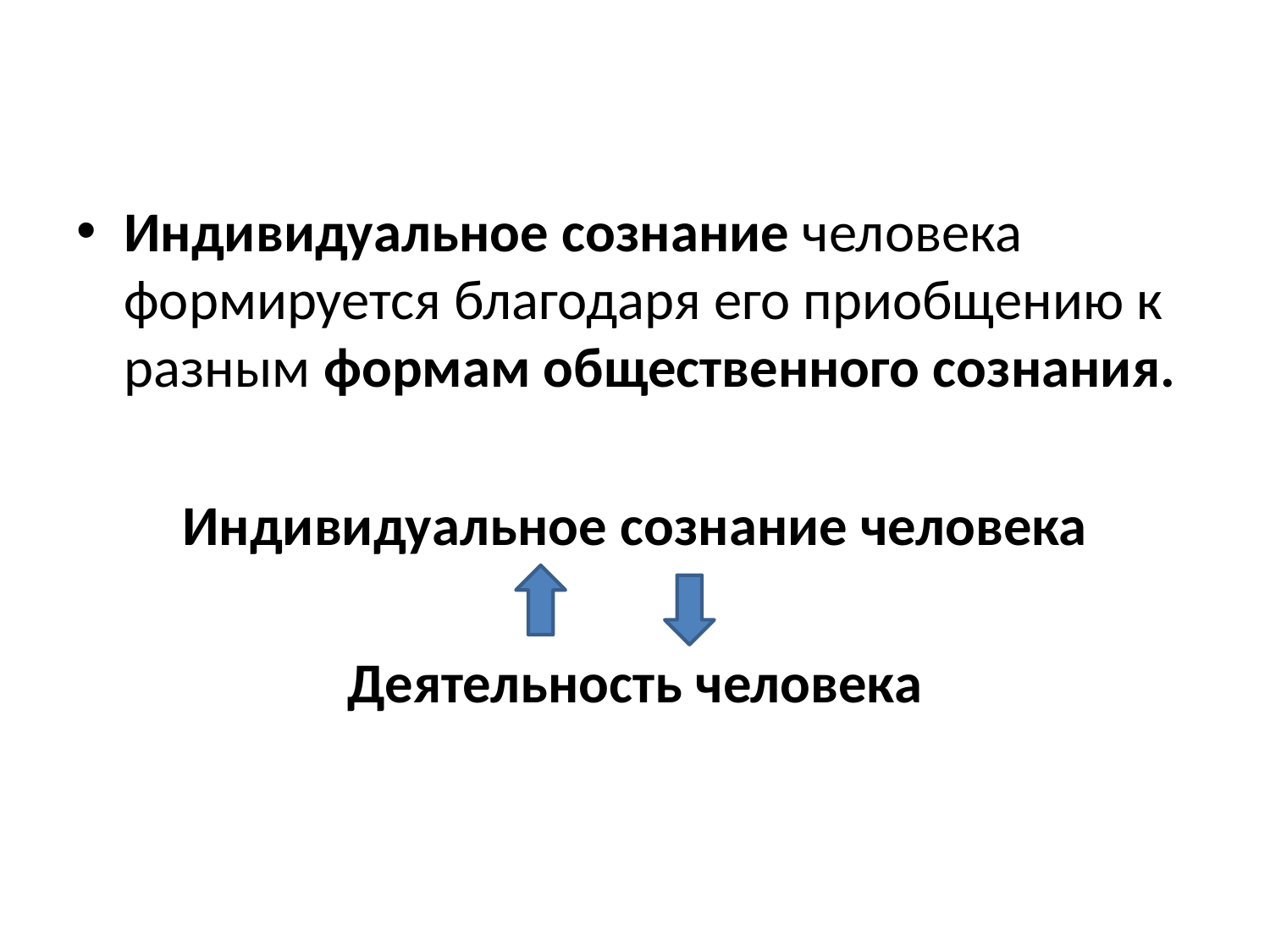

Индивидуальное сознание человека формируется благодаря его приобщению к разным формам общественного сознания.

Индивидуальное сознание человека

Деятельность человека